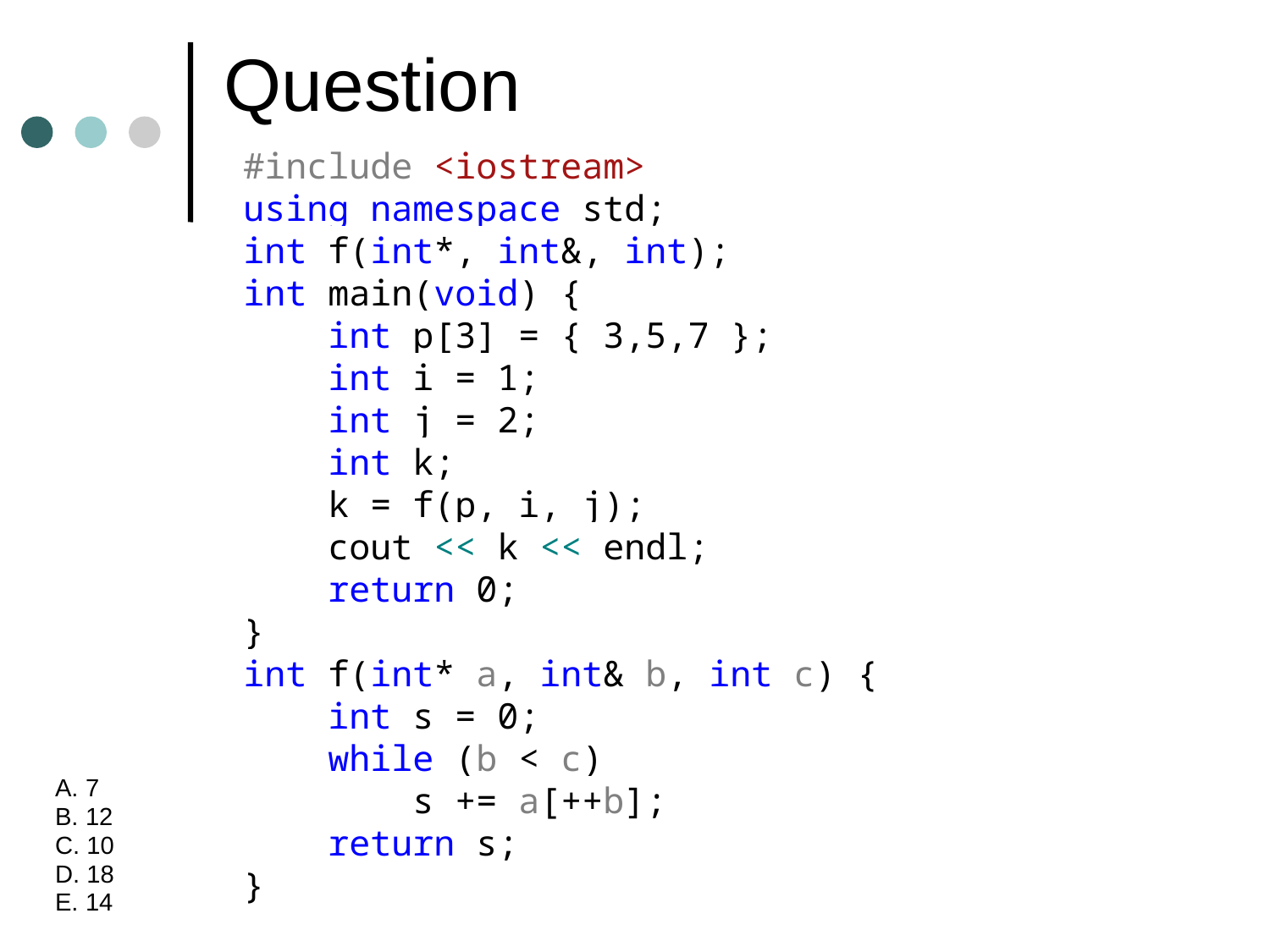

# Question
#include <iostream>
using namespace std;
int f(int*, int&, int);
int main(void) {
    int p[3] = { 3,5,7 };
    int i = 1;
    int j = 2;
    int k;
    k = f(p, i, j);
    cout << k << endl;
    return 0;
}
int f(int* a, int& b, int c) {
    int s = 0;
    while (b < c)
        s += a[++b];
    return s;
}
A. 7
B. 12
C. 10
D. 18
E. 14